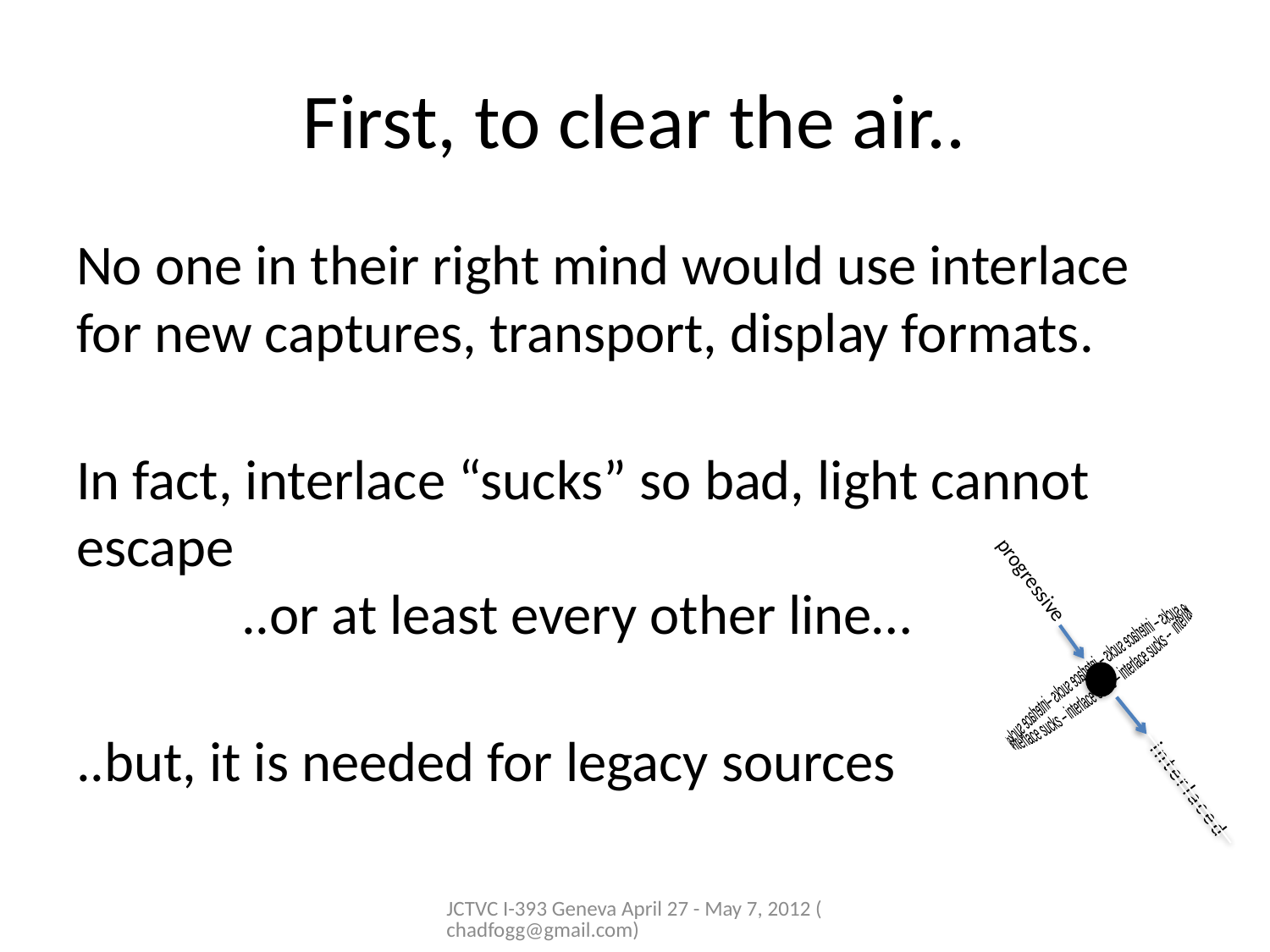

# First, to clear the air..
No one in their right mind would use interlace for new captures, transport, display formats.
In fact, interlace “sucks” so bad, light cannot escape
             ..or at least every other line…
..but, it is needed for legacy sources

progressive
interlace sucks – interlace sucks – interlace sucks --  interlace sucks – interlace sucks – interlace sucks –interlace sucks

interlaced
JCTVC I-393 Geneva April 27 - May 7, 2012 (chadfogg@gmail.com)